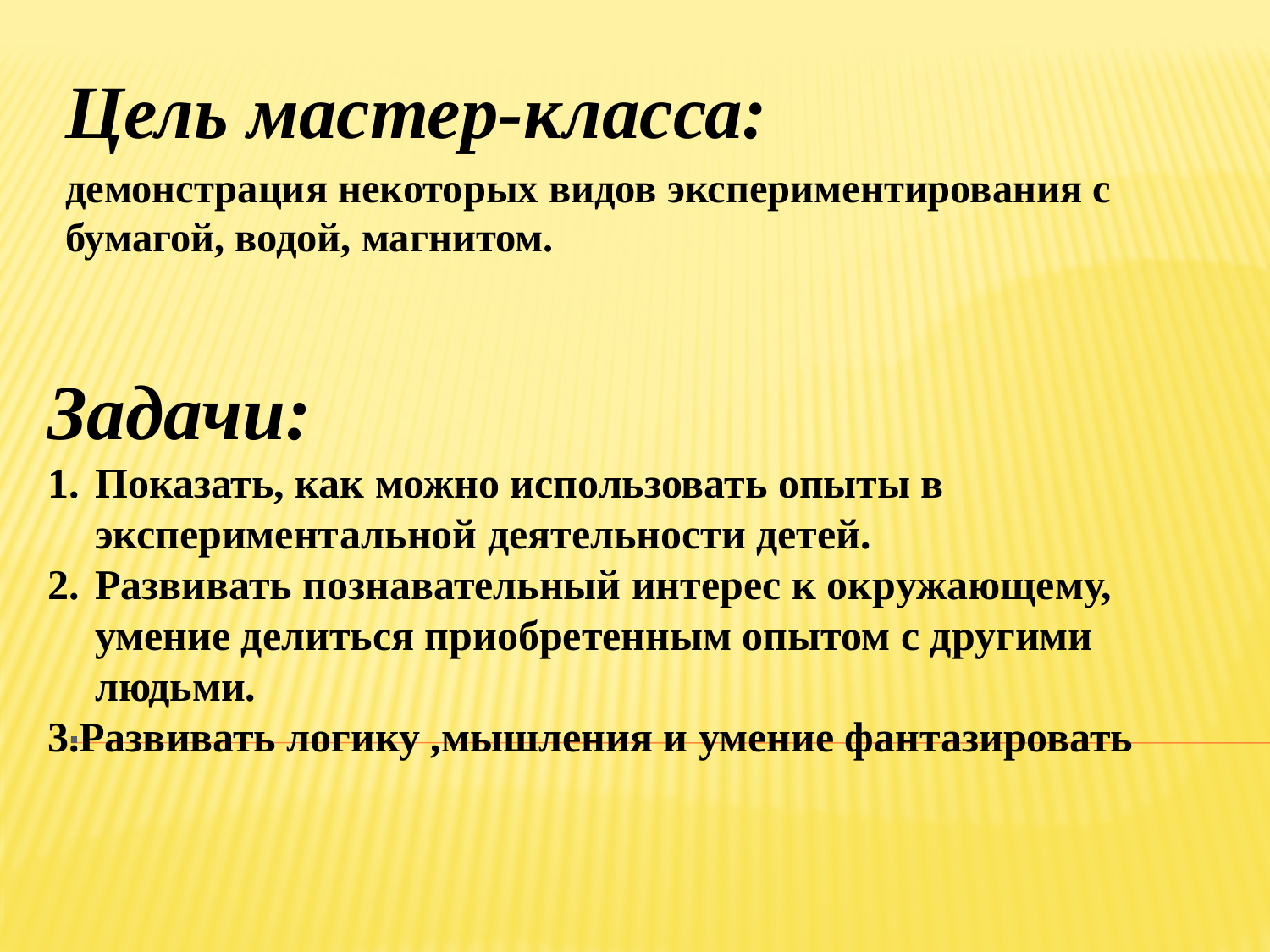

Цель мастер-класса:
демонстрация некоторых видов экспериментирования с бумагой, водой, магнитом.
Задачи:
Показать, как можно использовать опыты в экспериментальной деятельности детей.
Развивать познавательный интерес к окружающему, умение делиться приобретенным опытом с другими людьми.
3.Развивать логику ,мышления и умение фантазировать
# .